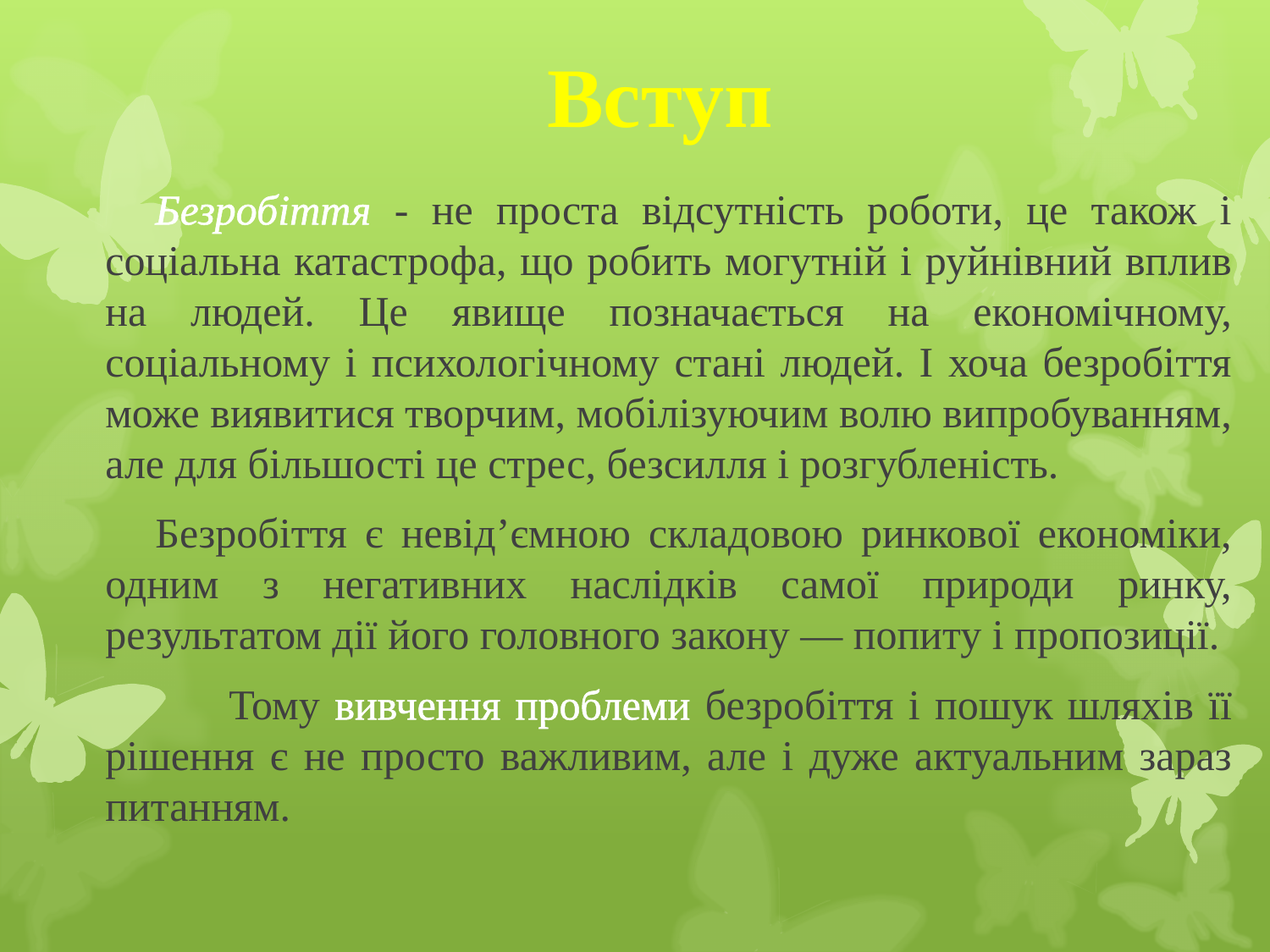

Вступ
Безробіття - не проста відсутність роботи, це також і соціальна катастрофа, що робить могутній і руйнівний вплив на людей. Це явище позначається на економічному, соціальному і психологічному стані людей. І хоча безробіття може виявитися творчим, мобілізуючим волю випробуванням, але для більшості це стрес, безсилля і розгубленість.
Безробіття є невід’ємною складовою ринкової економіки, одним з негативних наслідків самої природи ринку, результатом дії його головного закону — попиту і пропозиції.
     Тому вивчення проблеми безробіття і пошук шляхів її рішення є не просто важливим, але і дуже актуальним зараз питанням.